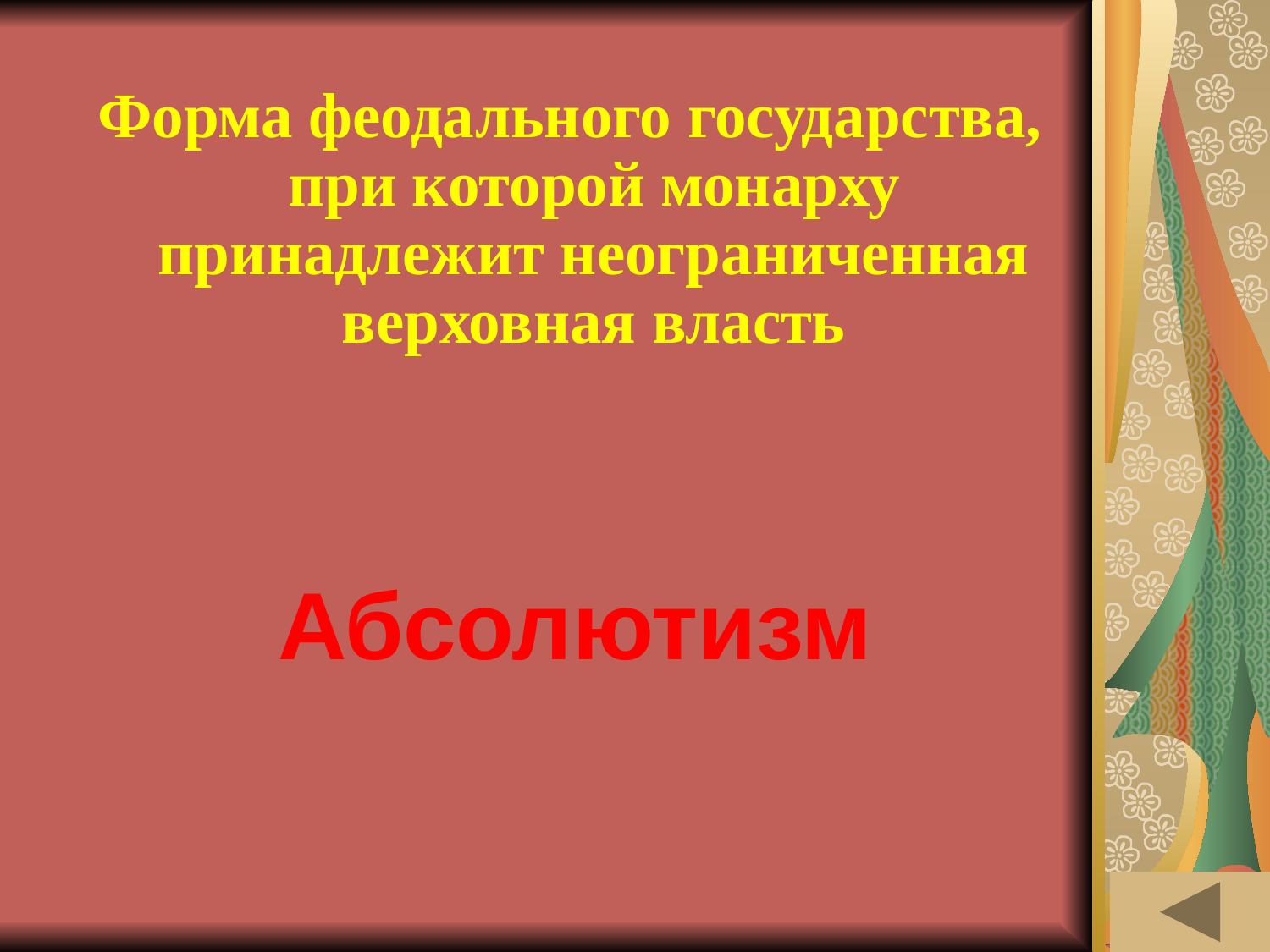

# ЛЕНТА ВРЕМЕНИ (40)
Форма феодального государства, при которой монарху принадлежит неограниченная верховная власть
Абсолютизм